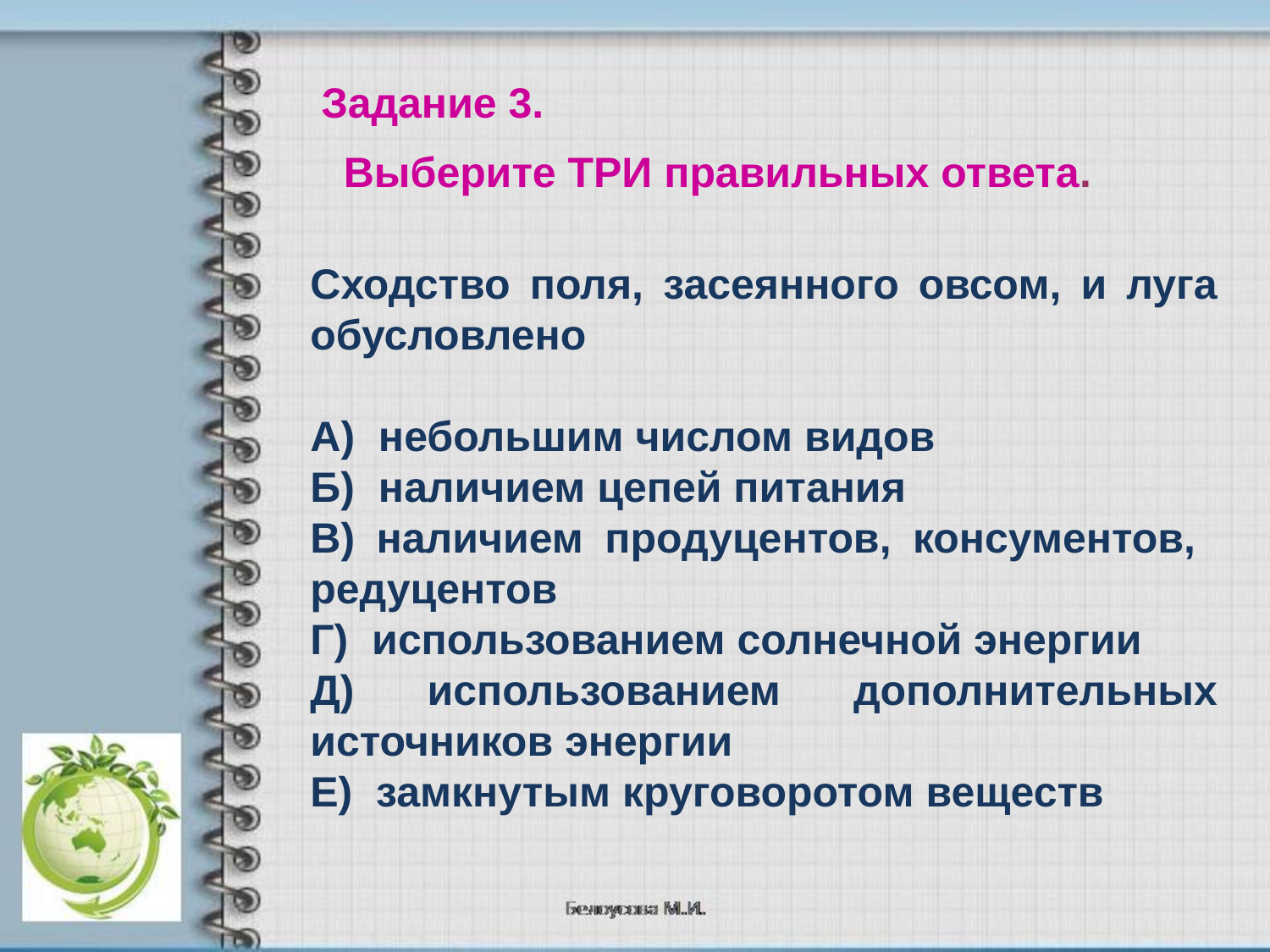

Задание 3.
Выберите ТРИ правильных ответа.
Сходство поля, засеянного овсом, и луга обусловлено

А)  небольшим числом видов
Б)  наличием цепей питания
В) наличием продуцентов, консументов,  редуцентов
Г)  использованием солнечной энергии
Д) использованием дополнительных источников энергии
Е)  замкнутым круговоротом веществ